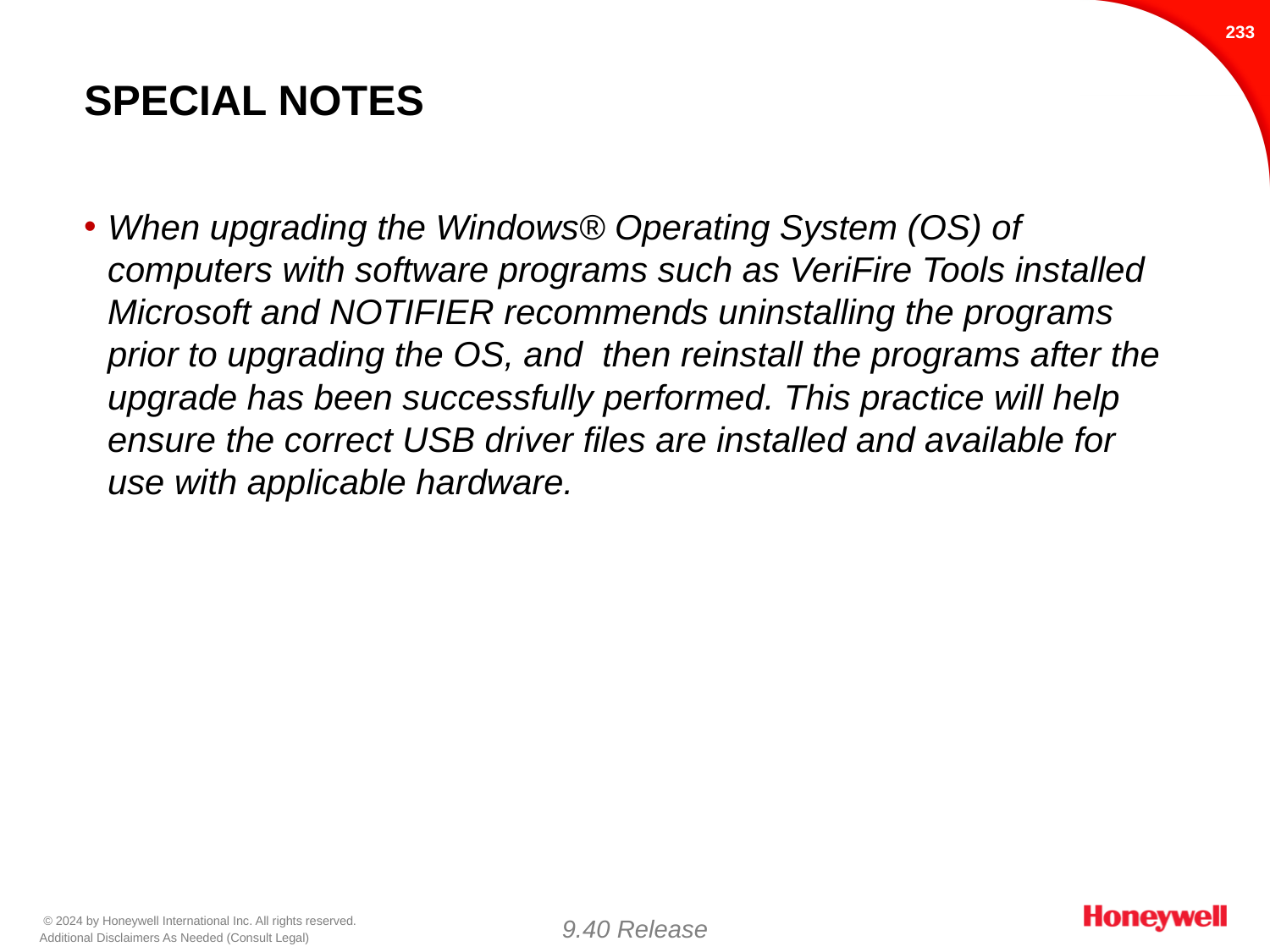

233
# Special Notes

When upgrading the Windows® Operating System (OS) of computers with software programs such as VeriFire Tools installed Microsoft and NOTIFIER recommends uninstalling the programs prior to upgrading the OS, and  then reinstall the programs after the upgrade has been successfully performed. This practice will help ensure the correct USB driver files are installed and available for use with applicable hardware.
9.40 Release